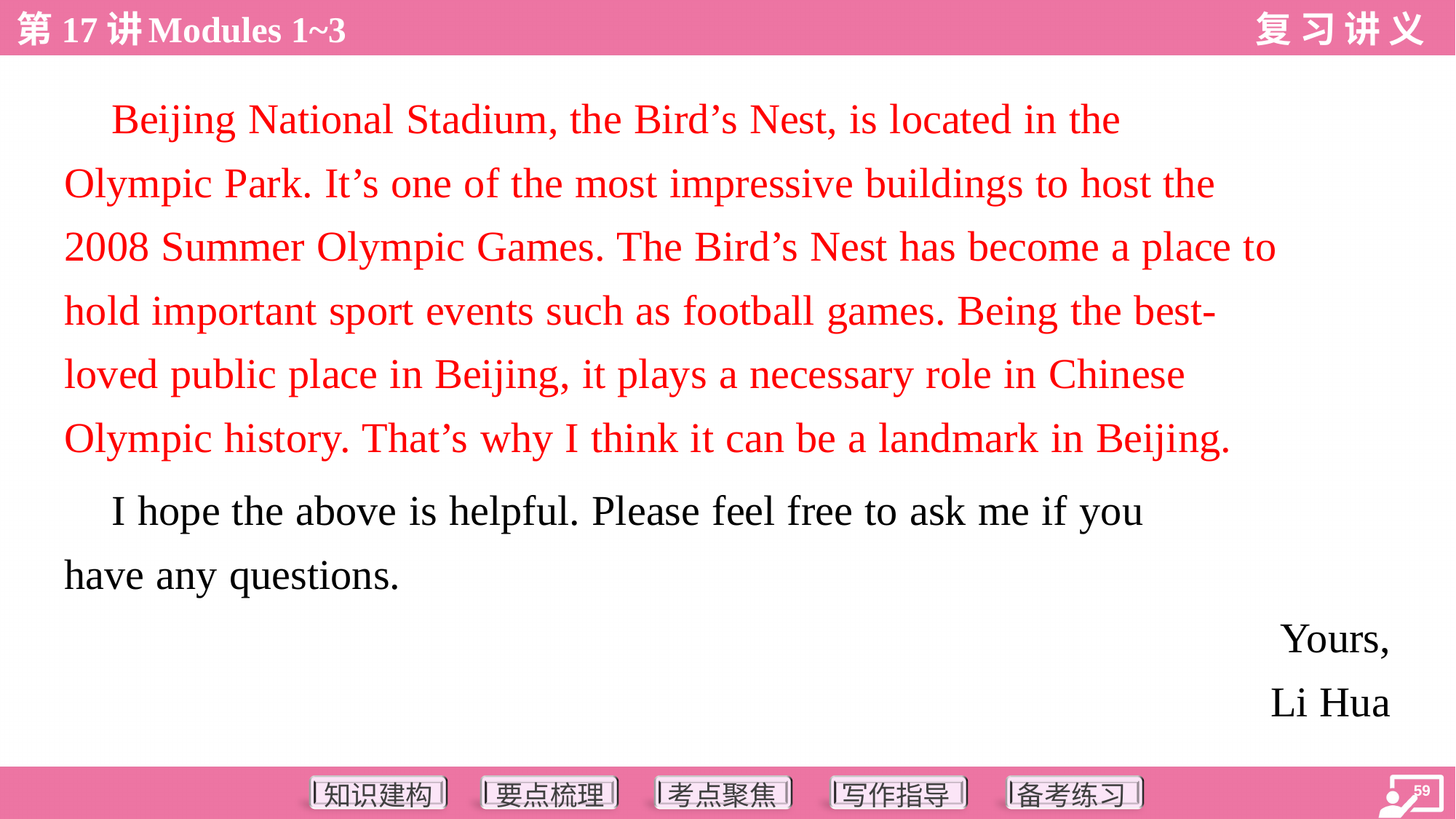

Beijing National Stadium, the Bird’s Nest, is located in the
Olympic Park. It’s one of the most impressive buildings to host the
2008 Summer Olympic Games. The Bird’s Nest has become a place to
hold important sport events such as football games. Being the best-
loved public place in Beijing, it plays a necessary role in Chinese
Olympic history. That’s why I think it can be a landmark in Beijing.
    I hope the above is helpful. Please feel free to ask me if you
have any questions.
Yours,
Li Hua